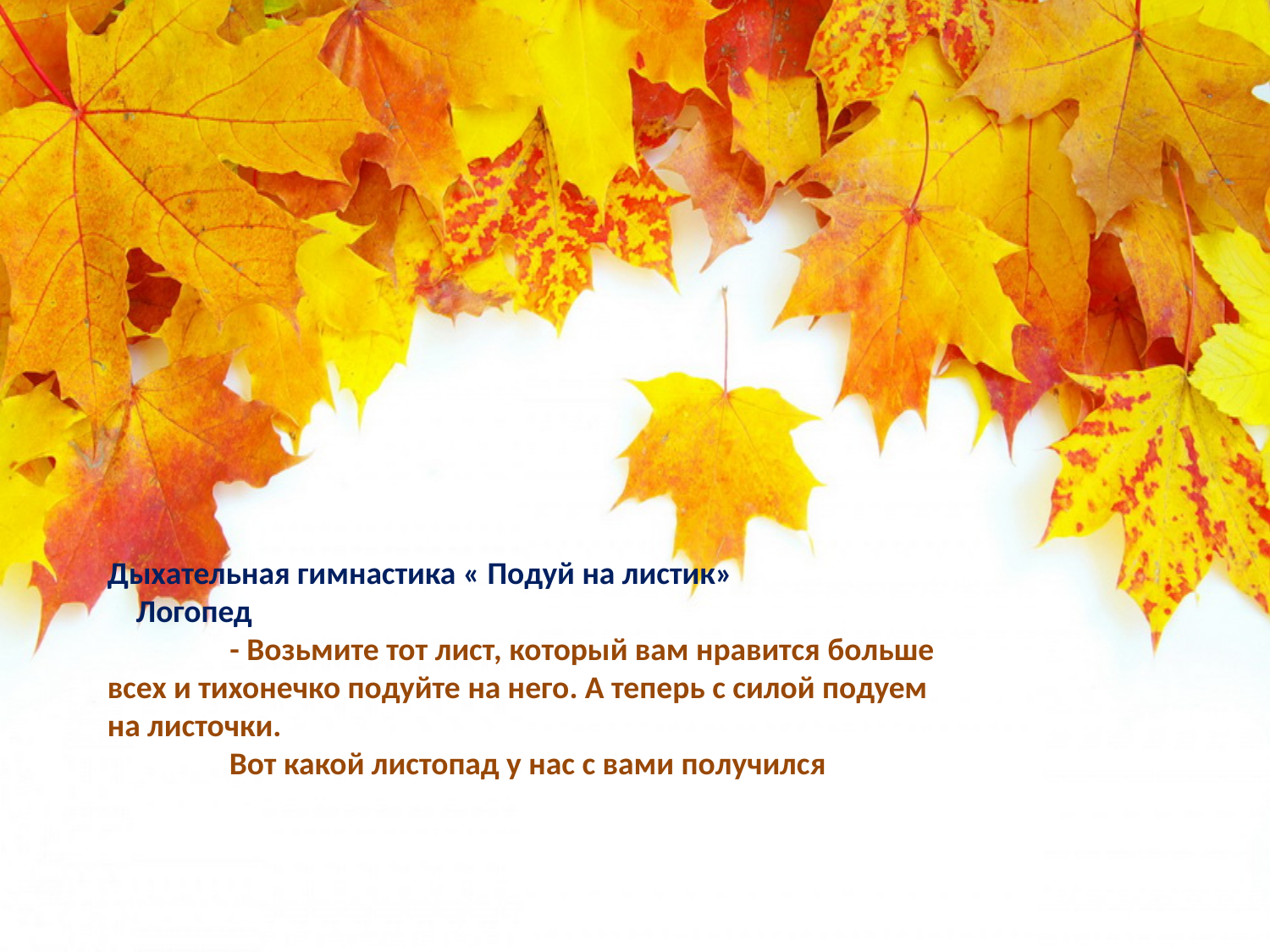

Дыхательная гимнастика « Подуй на листик»                                   Логопед                                                                                                                   - Возьмите тот лист, который вам нравится больше всех и тихонечко подуйте на него. А теперь с силой подуем на листочки.                                                                                                               Вот какой листопад у нас с вами получился